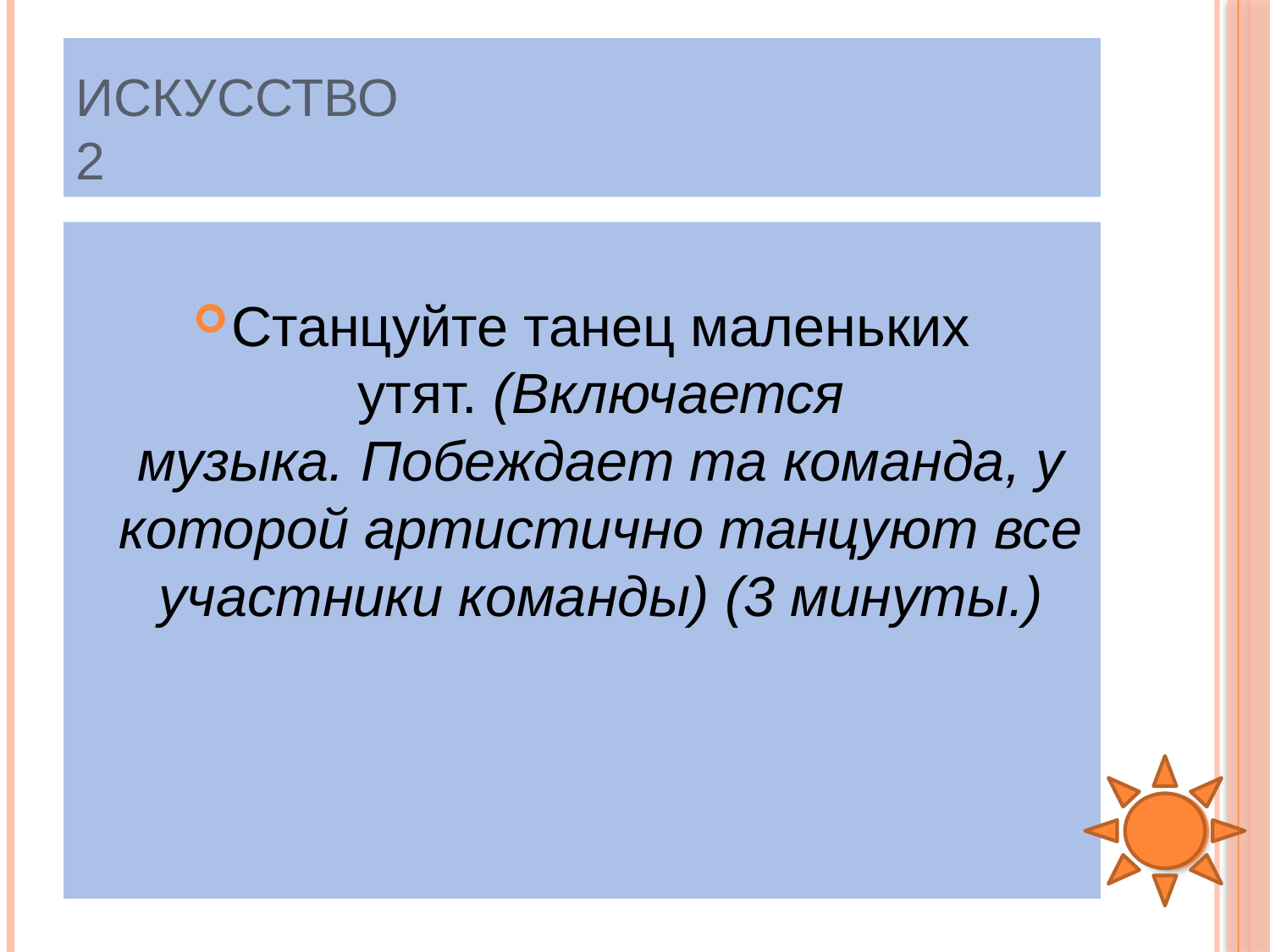

# Искусство                                              2

Станцуйте танец маленьких утят. (Включается музыка. Побеждает та команда, у которой артистично танцуют все участники команды) (3 минуты.)